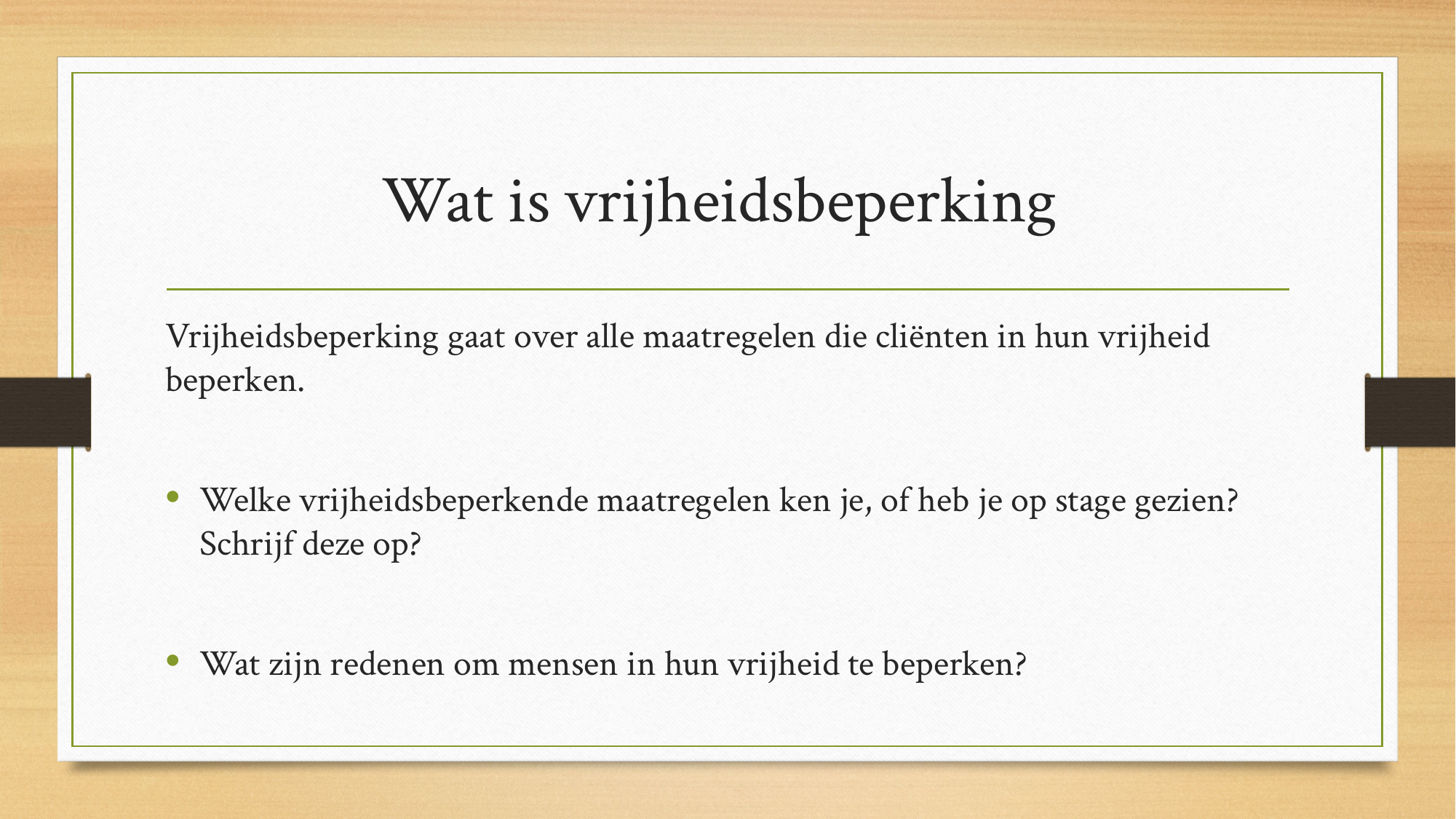

# Wat is vrijheidsbeperking
Vrijheidsbeperking gaat over alle maatregelen die cliënten in hun vrijheid beperken.

Welke vrijheidsbeperkende maatregelen ken je, of heb je op stage gezien? Schrijf deze op?

Wat zijn redenen om mensen in hun vrijheid te beperken?